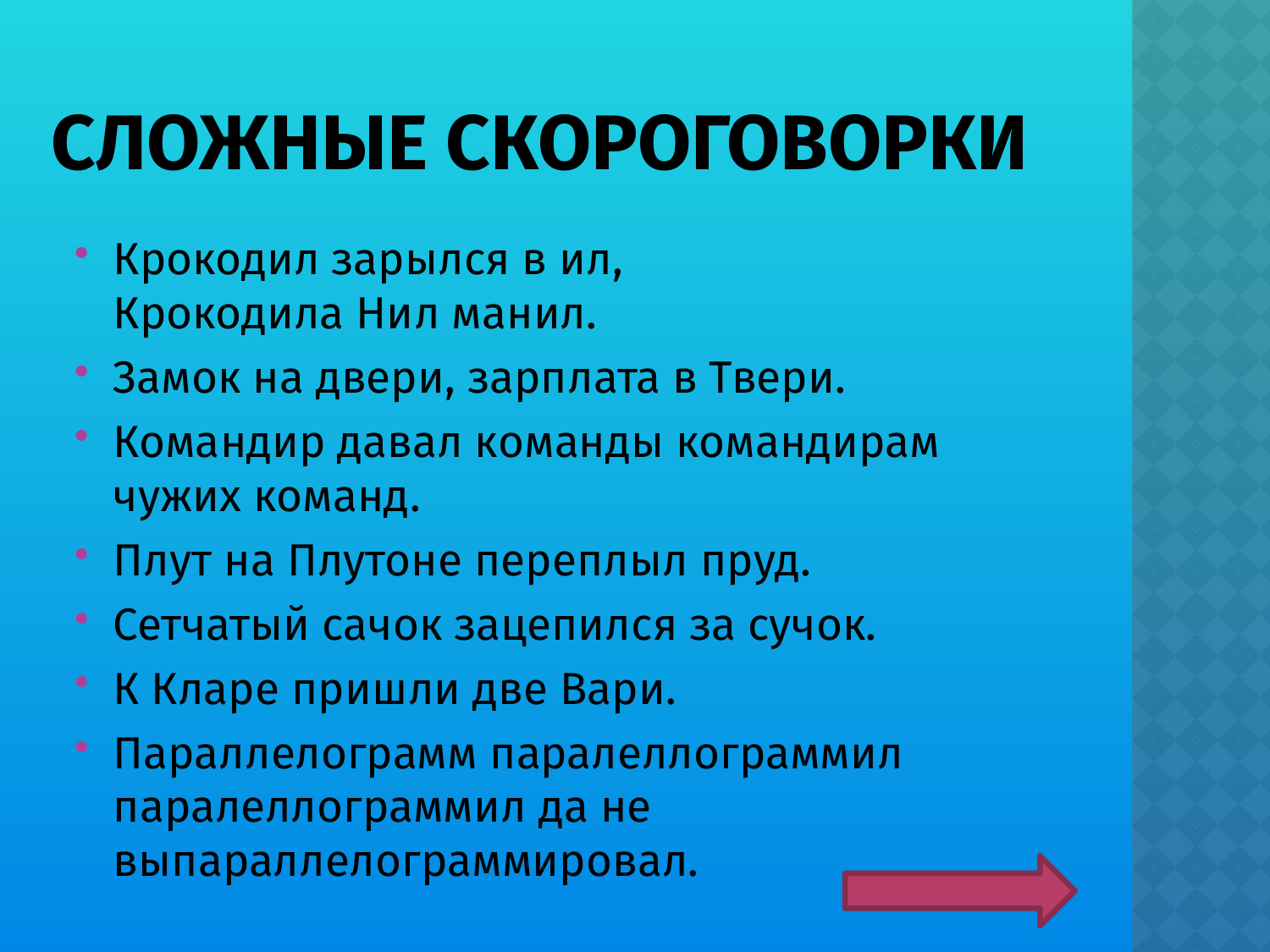

# Сложные скороговорки
Крокодил зарылся в ил, 
Крокодила Нил манил.
Замок на двери, зарплата в Твери.
Командир давал команды командирам чужих команд.
Плут на Плутоне переплыл пруд.
Сетчатый сачок зацепился за сучок.
К Кларе пришли две Вари.
Параллелограмм паралеллограммил паралеллограммил да не выпараллелограммировал.